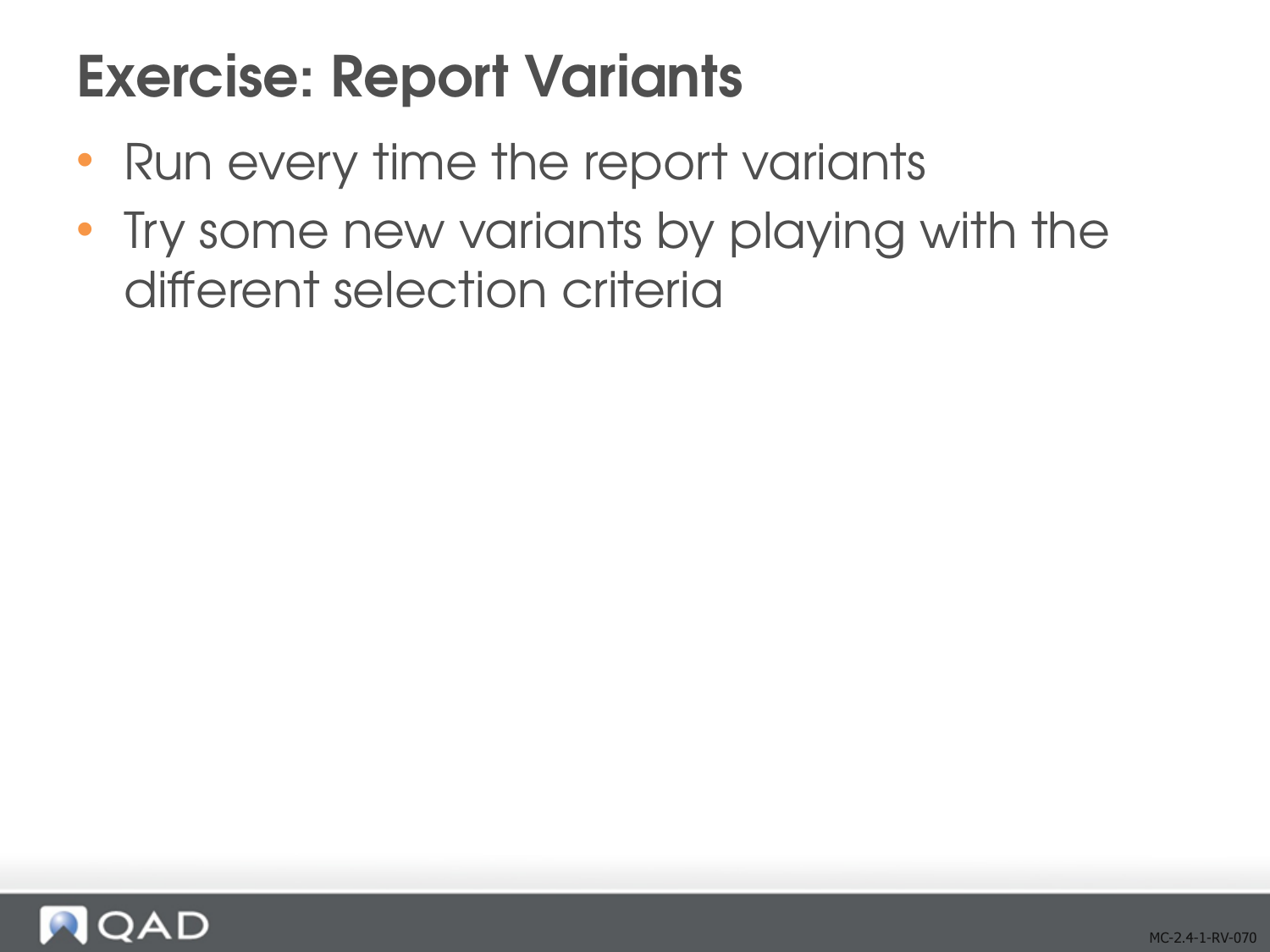

# Exercise: Report Variants
Run every time the report variants
Try some new variants by playing with the different selection criteria
MC-2.4-1-RV-070